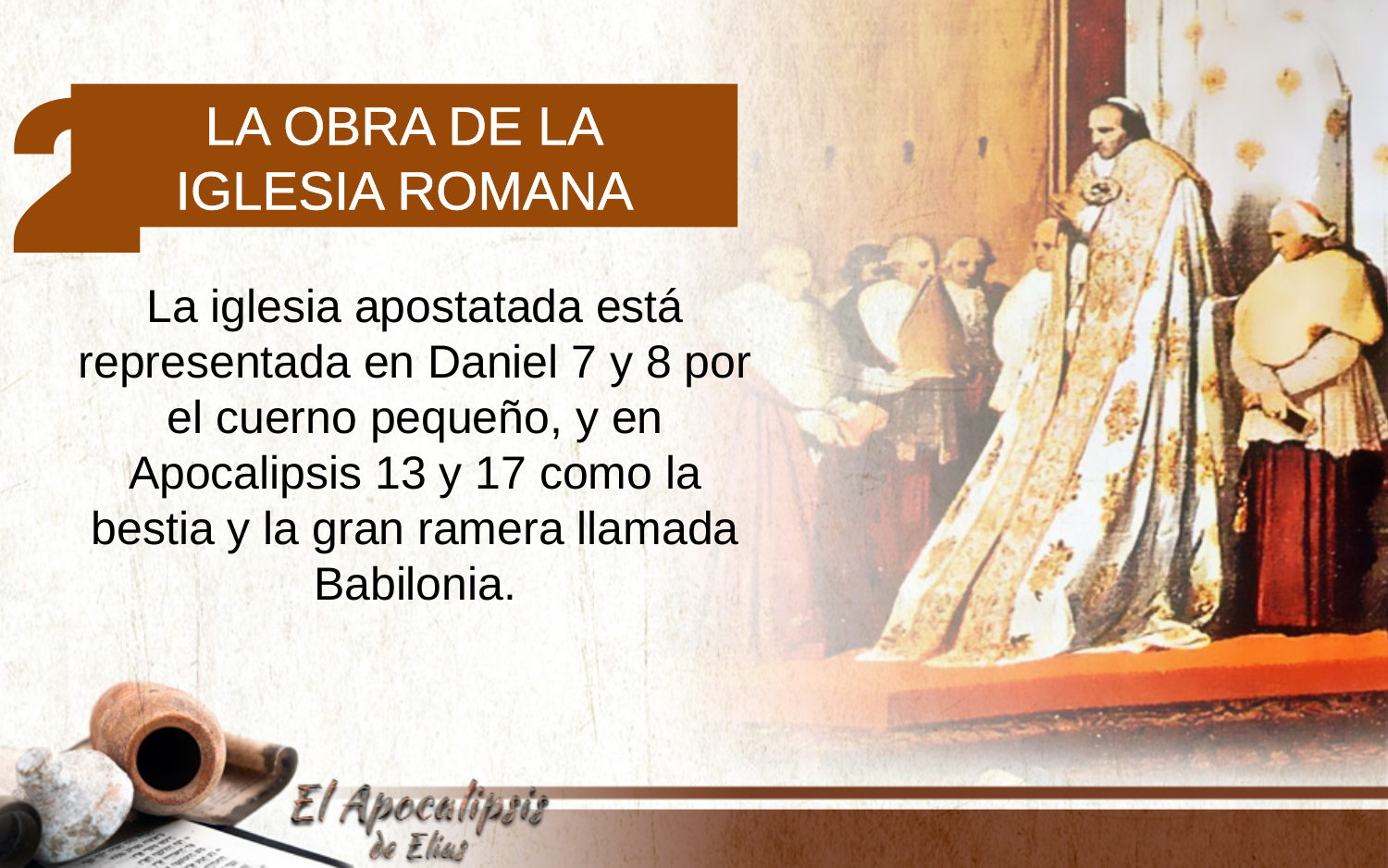

2
La obra de la
iglesia romana
La iglesia apostatada está representada en Daniel 7 y 8 por el cuerno pequeño, y en Apocalipsis 13 y 17 como la bestia y la gran ramera llamada Babilonia.